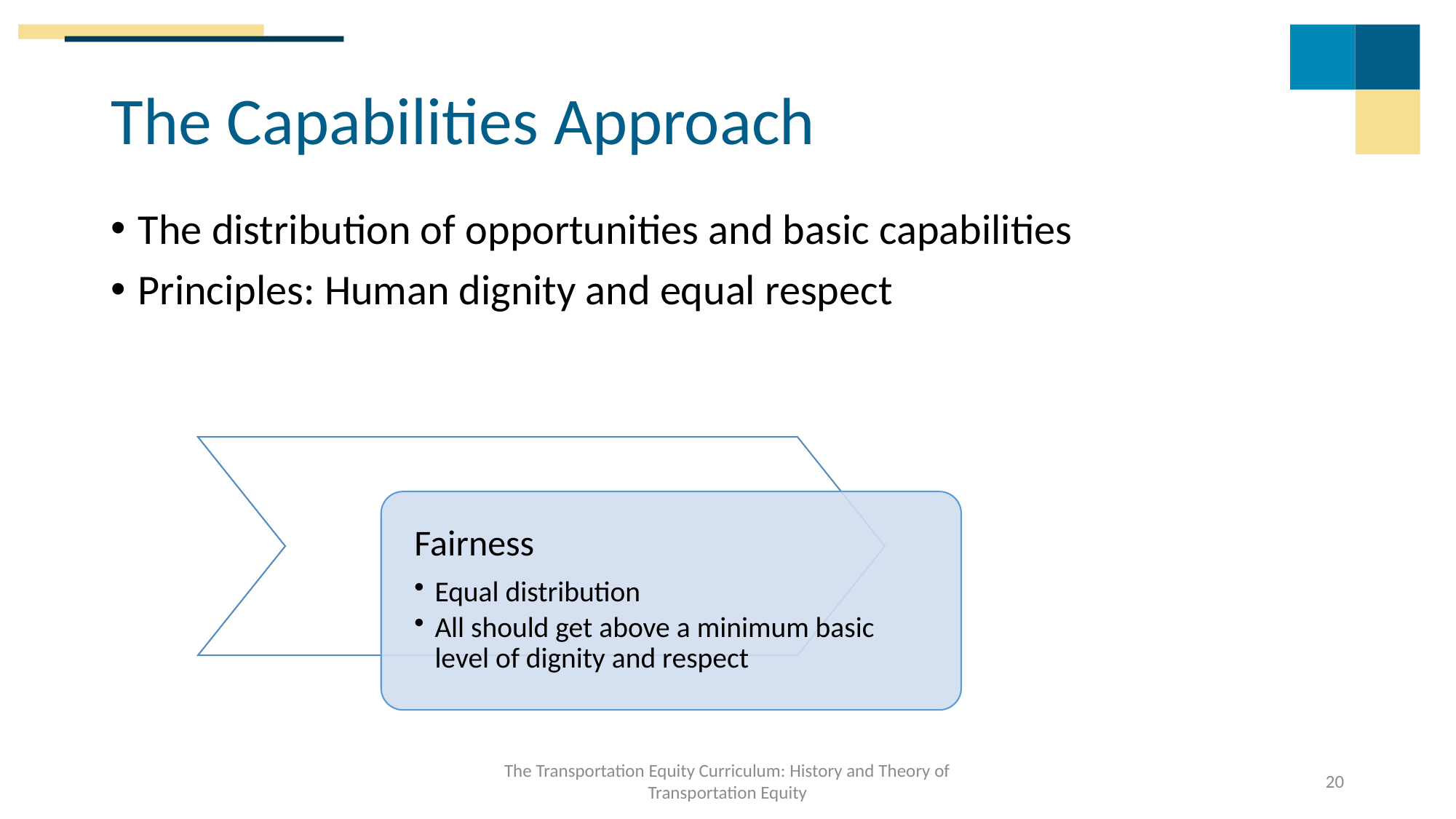

# The Capabilities Approach
The distribution of opportunities and basic capabilities
Principles: Human dignity and equal respect
Fairness
Equal distribution
All should get above a minimum basic level of dignity and respect
The Transportation Equity Curriculum: History and Theory of Transportation Equity
20